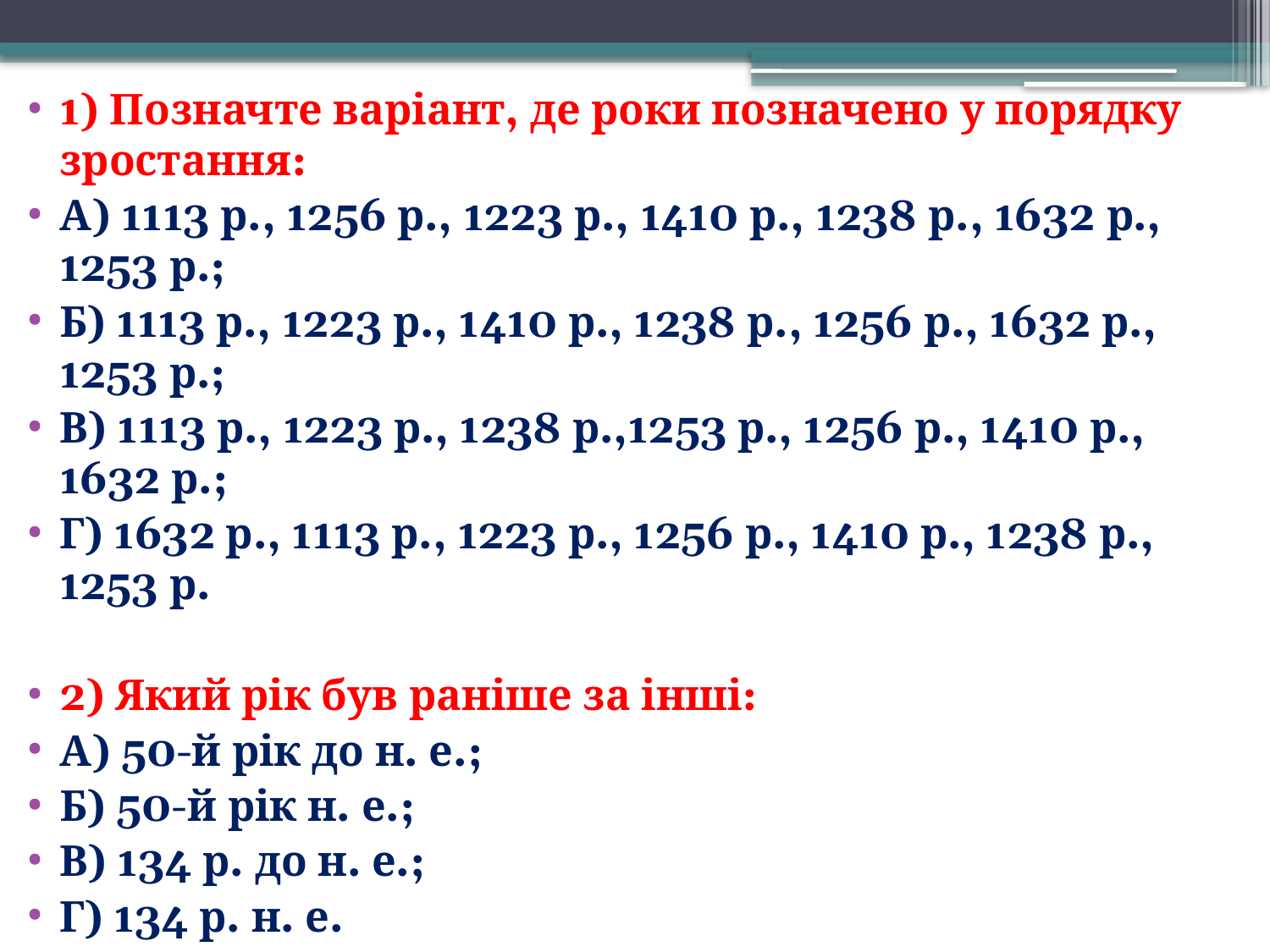

1) Позначте варіант, де роки позначено у порядку зростання:
А) 1113 р., 1256 р., 1223 р., 1410 р., 1238 р., 1632 р., 1253 р.;
Б) 1113 р., 1223 р., 1410 р., 1238 р., 1256 р., 1632 р., 1253 р.;
В) 1113 р., 1223 р., 1238 р.,1253 р., 1256 р., 1410 р., 1632 р.;
Г) 1632 р., 1113 р., 1223 р., 1256 р., 1410 р., 1238 р., 1253 р.

2) Який рік був раніше за інші:
А) 50-й рік до н. е.;
Б) 50-й рік н. е.;
В) 134 р. до н. е.;
Г) 134 р. н. е.